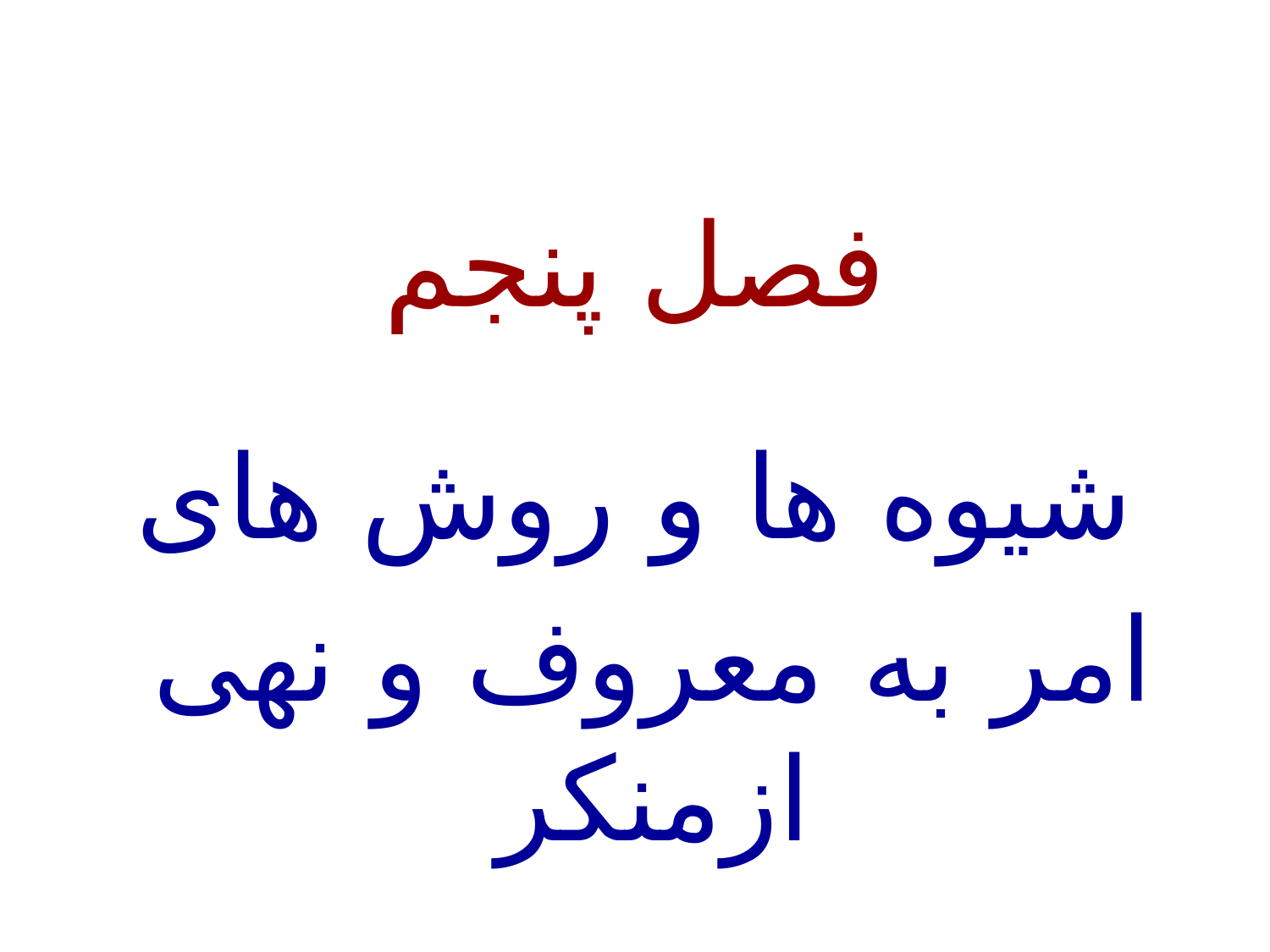

فصل پنجم

شیوه ها و روش های
 امر به معروف و نهی ازمنکر